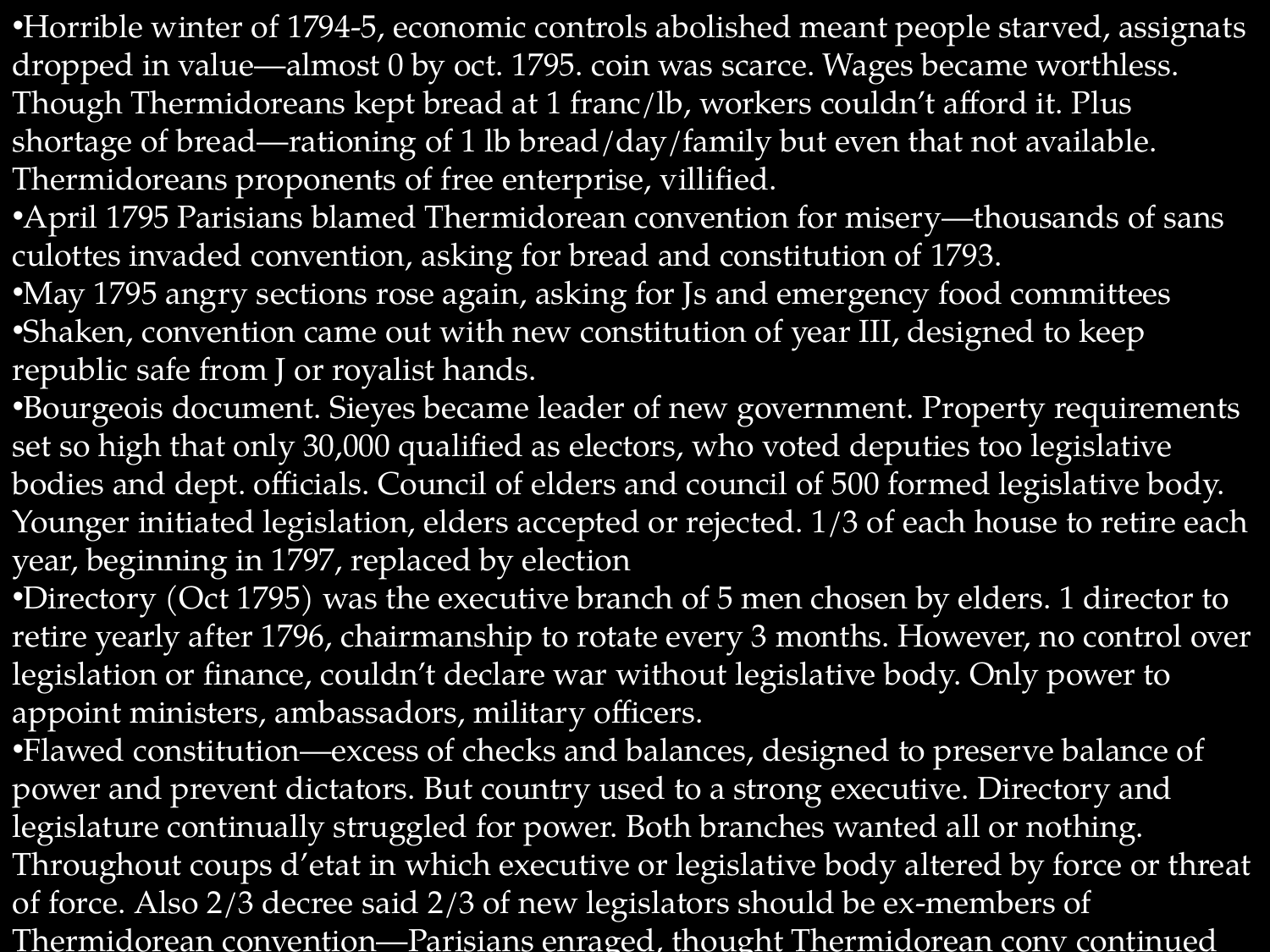

Horrible winter of 1794-5, economic controls abolished meant people starved, assignats dropped in value—almost 0 by oct. 1795. coin was scarce. Wages became worthless. Though Thermidoreans kept bread at 1 franc/lb, workers couldn’t afford it. Plus shortage of bread—rationing of 1 lb bread/day/family but even that not available. Thermidoreans proponents of free enterprise, villified.
April 1795 Parisians blamed Thermidorean convention for misery—thousands of sans culottes invaded convention, asking for bread and constitution of 1793.
May 1795 angry sections rose again, asking for Js and emergency food committees
Shaken, convention came out with new constitution of year III, designed to keep republic safe from J or royalist hands.
Bourgeois document. Sieyes became leader of new government. Property requirements set so high that only 30,000 qualified as electors, who voted deputies too legislative bodies and dept. officials. Council of elders and council of 500 formed legislative body. Younger initiated legislation, elders accepted or rejected. 1/3 of each house to retire each year, beginning in 1797, replaced by election
Directory (Oct 1795) was the executive branch of 5 men chosen by elders. 1 director to retire yearly after 1796, chairmanship to rotate every 3 months. However, no control over legislation or finance, couldn’t declare war without legislative body. Only power to appoint ministers, ambassadors, military officers.
Flawed constitution—excess of checks and balances, designed to preserve balance of power and prevent dictators. But country used to a strong executive. Directory and legislature continually struggled for power. Both branches wanted all or nothing. Throughout coups d’etat in which executive or legislative body altered by force or threat of force. Also 2/3 decree said 2/3 of new legislators should be ex-members of Thermidorean convention—Parisians enraged, thought Thermidorean conv continued